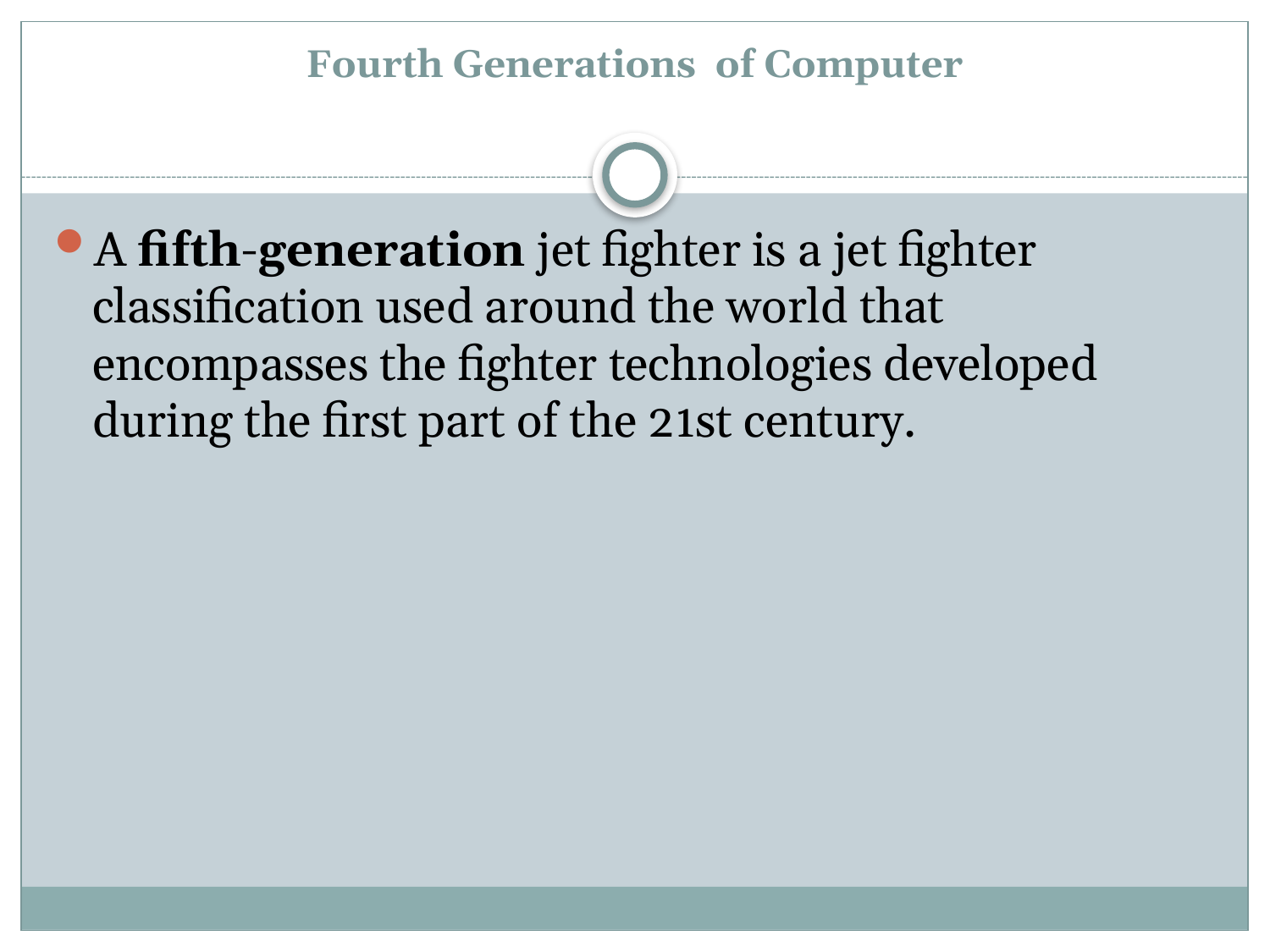

# Fourth Generations  of Computer
A fifth-generation jet fighter is a jet fighter classification used around the world that encompasses the fighter technologies developed during the first part of the 21st century.